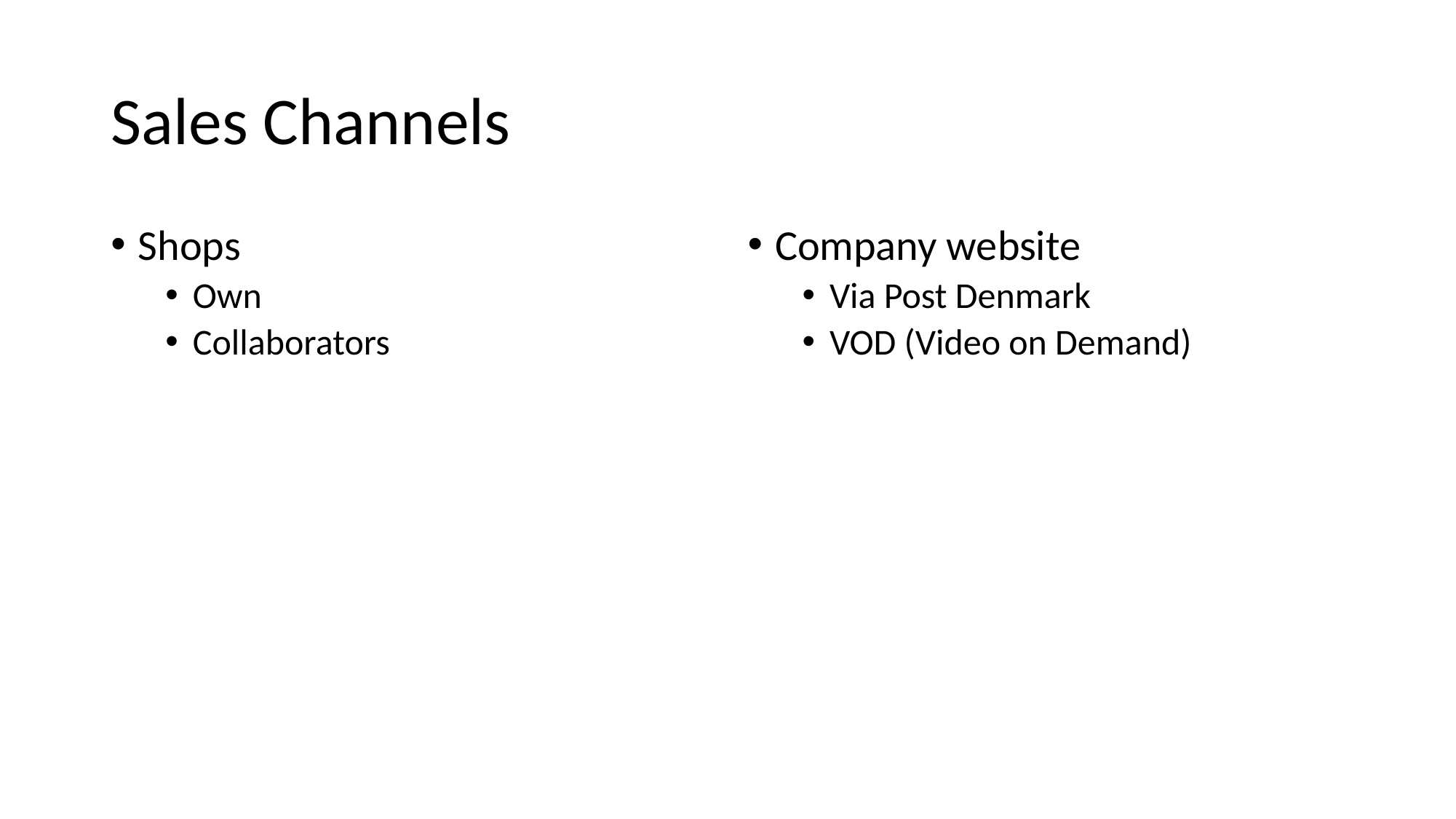

# Sales Channels
Shops
Own
Collaborators
Company website
Via Post Denmark
VOD (Video on Demand)